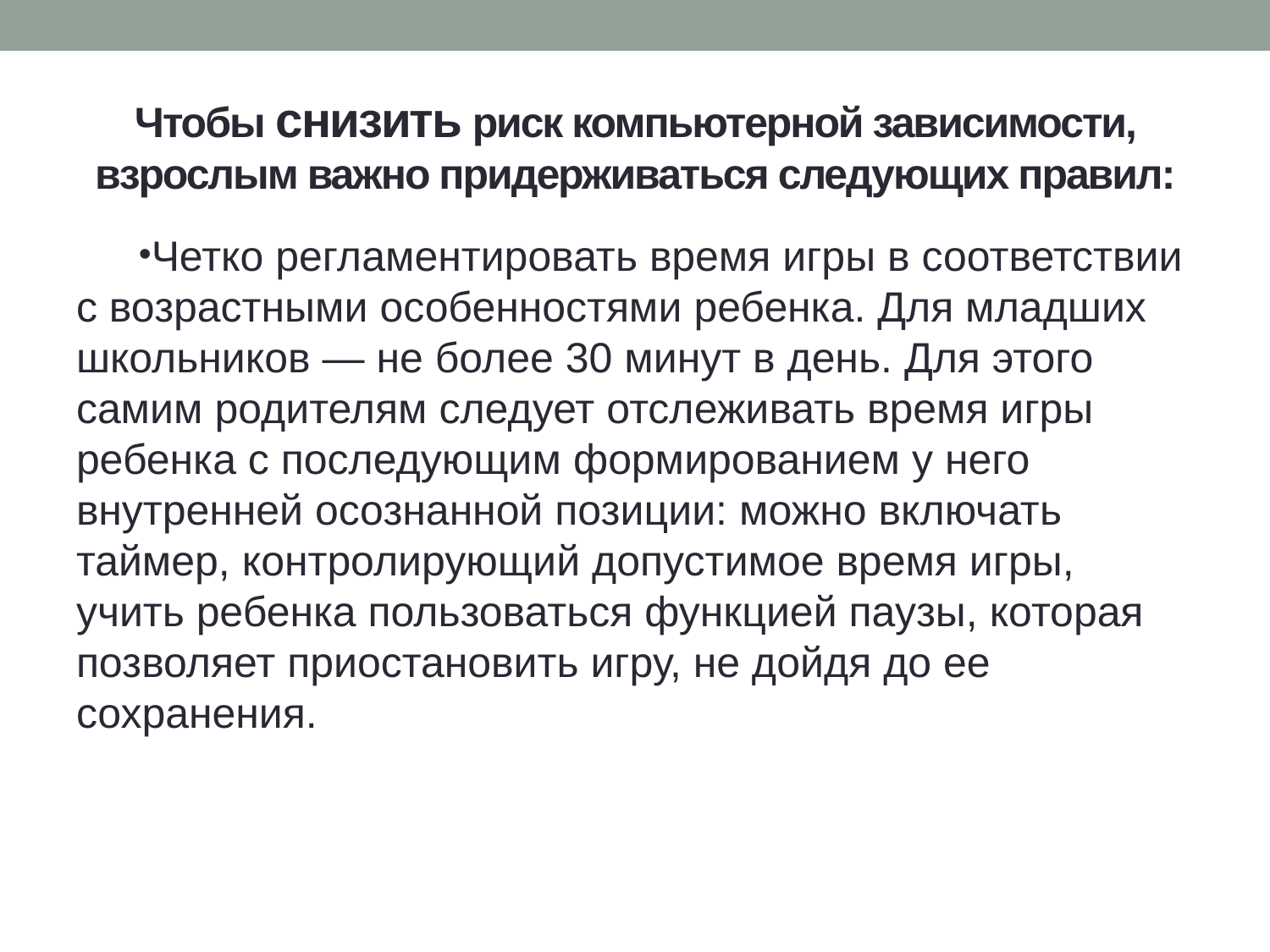

# Чтобы снизить риск компьютерной зависимости, взрослым важно придерживаться следующих правил:
Четко регламентировать время игры в соответствии с возрастными особенностями ребенка. Для младших школьников — не более 30 минут в день. Для этого самим родителям следует отслеживать время игры ребенка с последующим формированием у него внутренней осознанной позиции: можно включать таймер, контролирующий допустимое время игры, учить ребенка пользоваться функцией паузы, которая позволяет приостановить игру, не дойдя до ее сохранения.